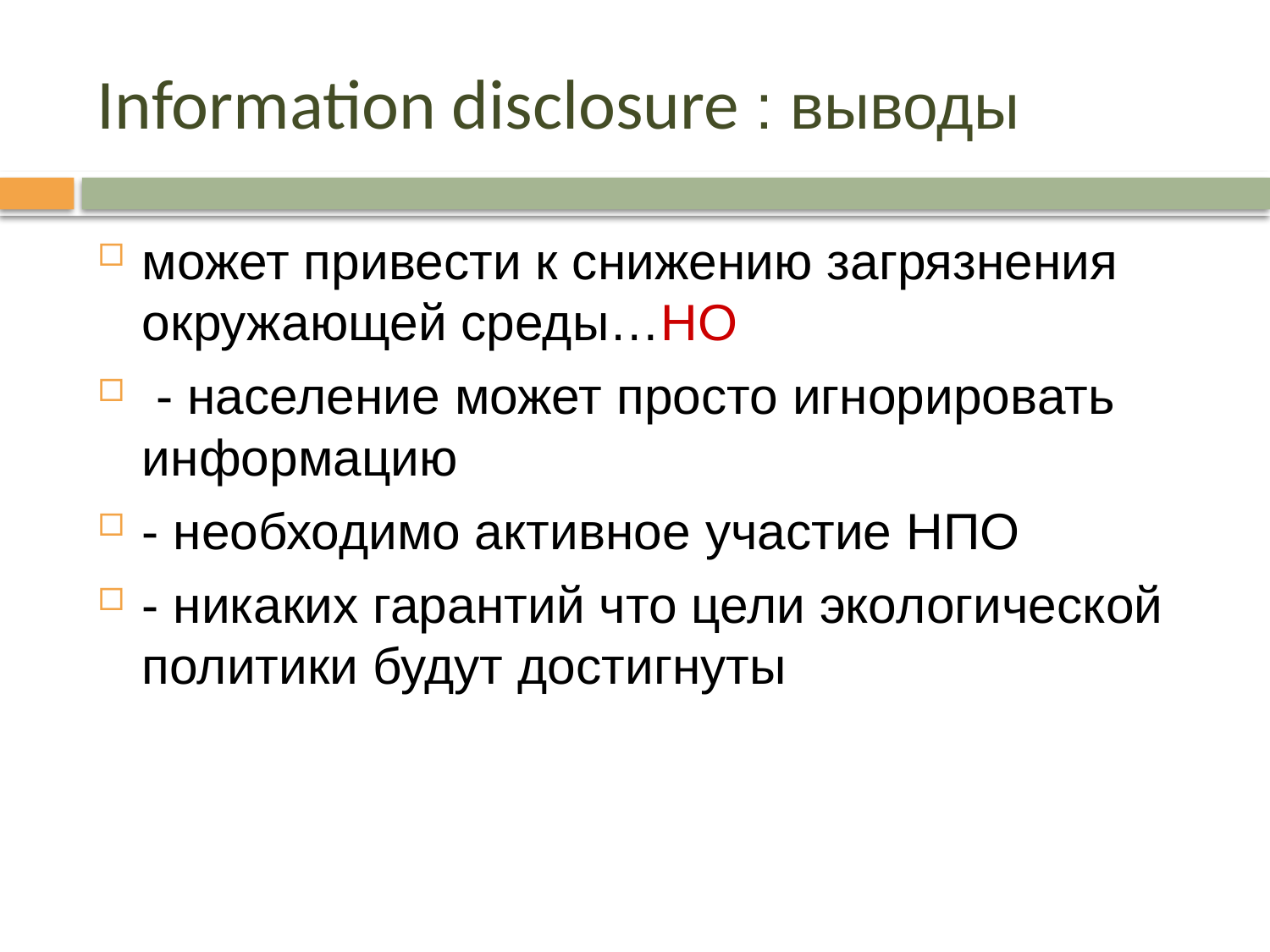

# Information disclosure : выводы
может привести к снижению загрязнения окружающей среды…НО
 - население может просто игнорировать информацию
- необходимо активное участие НПО
- никаких гарантий что цели экологической политики будут достигнуты